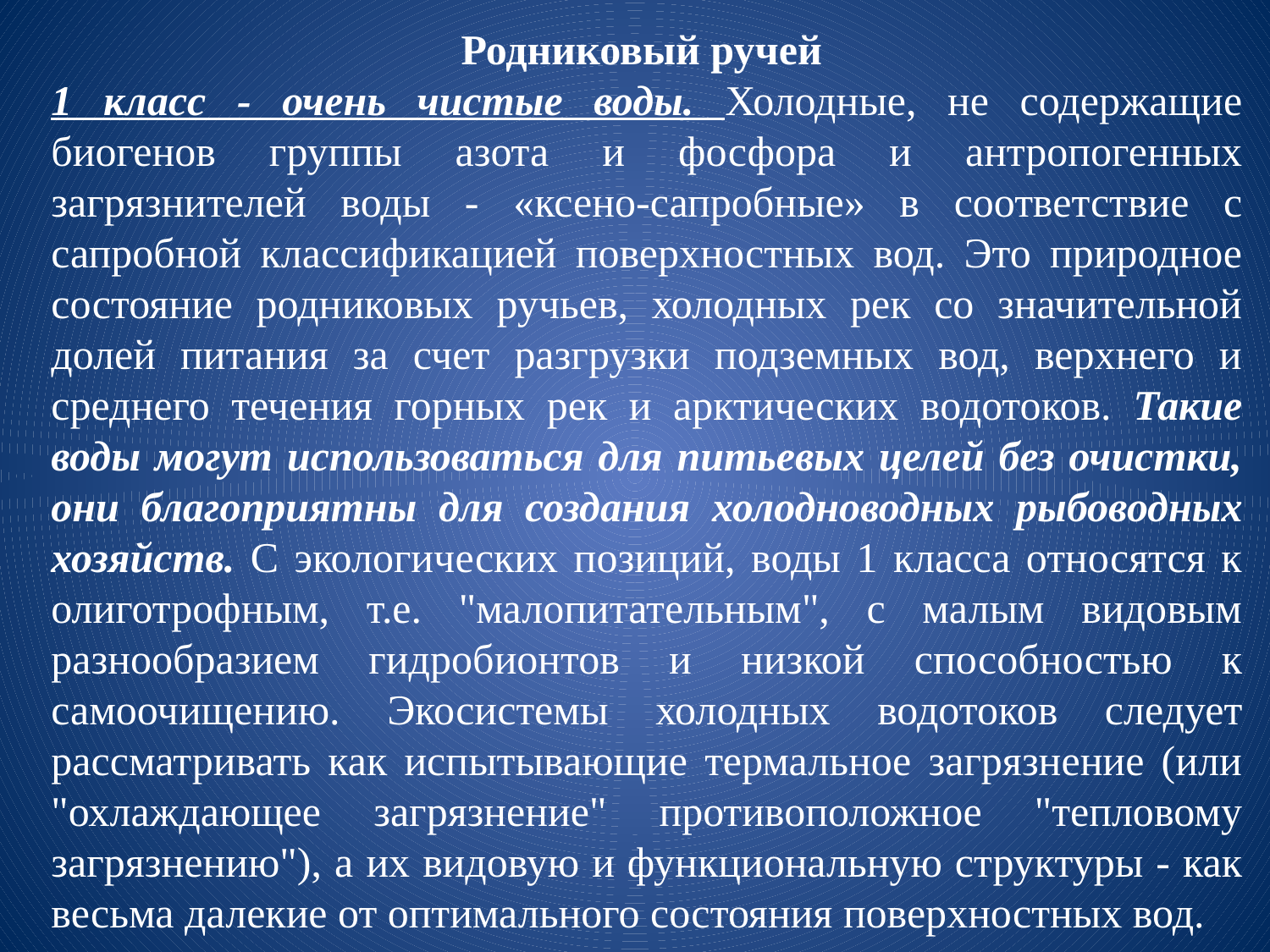

Родниковый ручей
1 класс - очень чистые воды. Холодные, не содержащие биогенов группы азота и фосфора и антропогенных загрязнителей воды - «ксено-сапробные» в соответствие с сапробной классификацией поверхностных вод. Это природное состояние родниковых ручьев, холодных рек со значительной долей питания за счет разгрузки подземных вод, верхнего и среднего течения горных рек и арктических водотоков. Такие воды могут использоваться для питьевых целей без очистки, они благоприятны для создания холодноводных рыбоводных хозяйств. С экологических позиций, воды 1 класса относятся к олиготрофным, т.е. "малопитательным", с малым видовым разнообразием гидробионтов и низкой способностью к самоочищению. Экосистемы холодных водотоков следует рассматривать как испытывающие термальное загрязнение (или "охлаждающее загрязнение" противоположное "тепловому загрязнению"), а их видовую и функциональную структуры - как весьма далекие от оптимального состояния поверхностных вод.